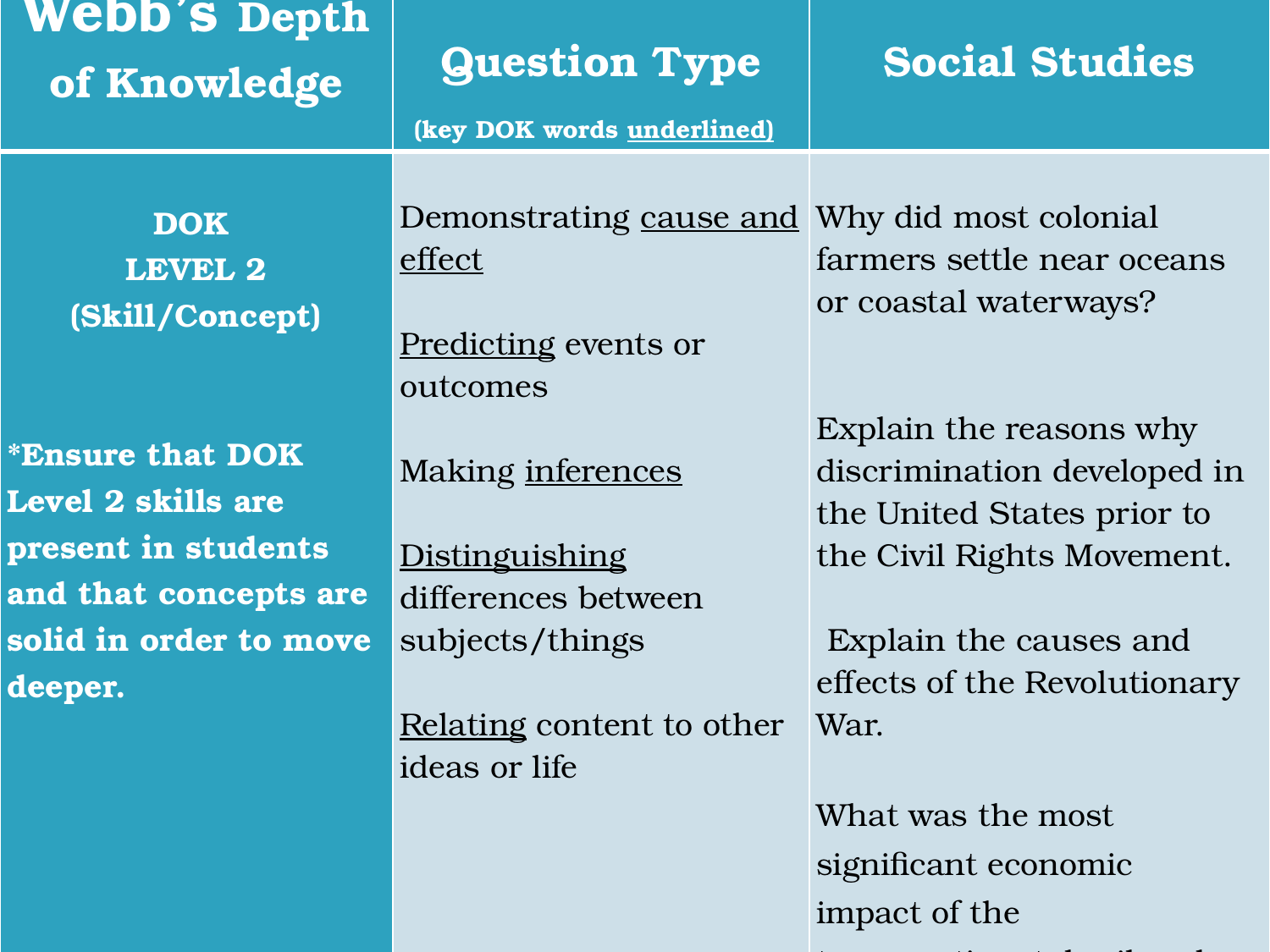

| Webb’s Depth of Knowledge | Question Type (key DOK words underlined) | Social Studies |
| --- | --- | --- |
| DOK LEVEL 2 (Skill/Concept)     \*Ensure that DOK Level 2 skills are present in students and that concepts are solid in order to move deeper. | Demonstrating cause and effect   Predicting events or outcomes   Making inferences   Distinguishing differences between subjects/things   Relating content to other ideas or life | Why did most colonial farmers settle near oceans or coastal waterways?     Explain the reasons why discrimination developed in the United States prior to the Civil Rights Movement.    Explain the causes and effects of the Revolutionary War.    What was the most significant economic impact of the transcontinental railroads during the late 1800s? |